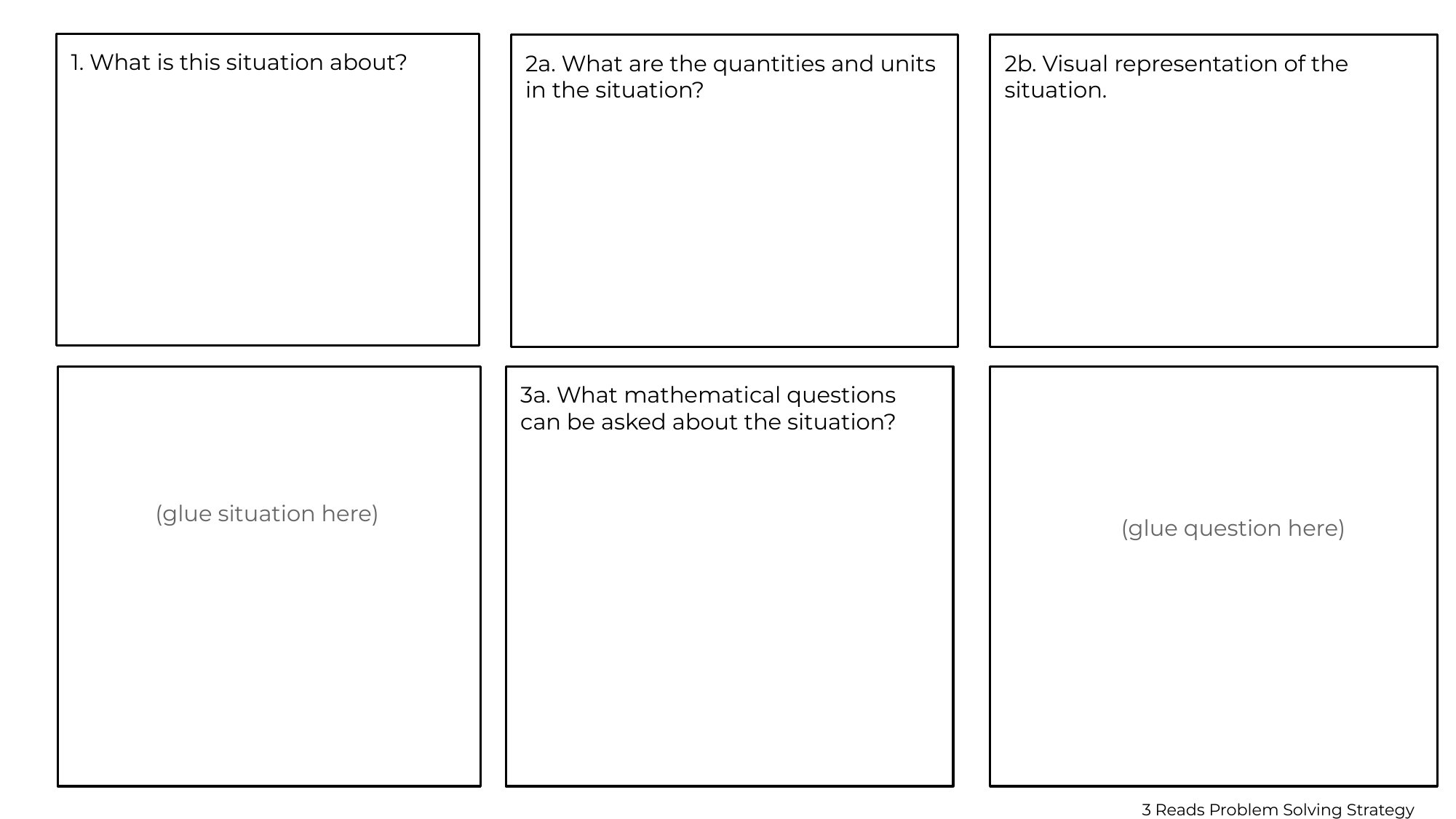

1. What is this situation about?
2a. What are the quantities and units in the situation?
2b. Visual representation of the situation.

             (glue situation here)
3a. What mathematical questions can be asked about the situation?

                    (glue question here)
3 Reads Problem Solving Strategy